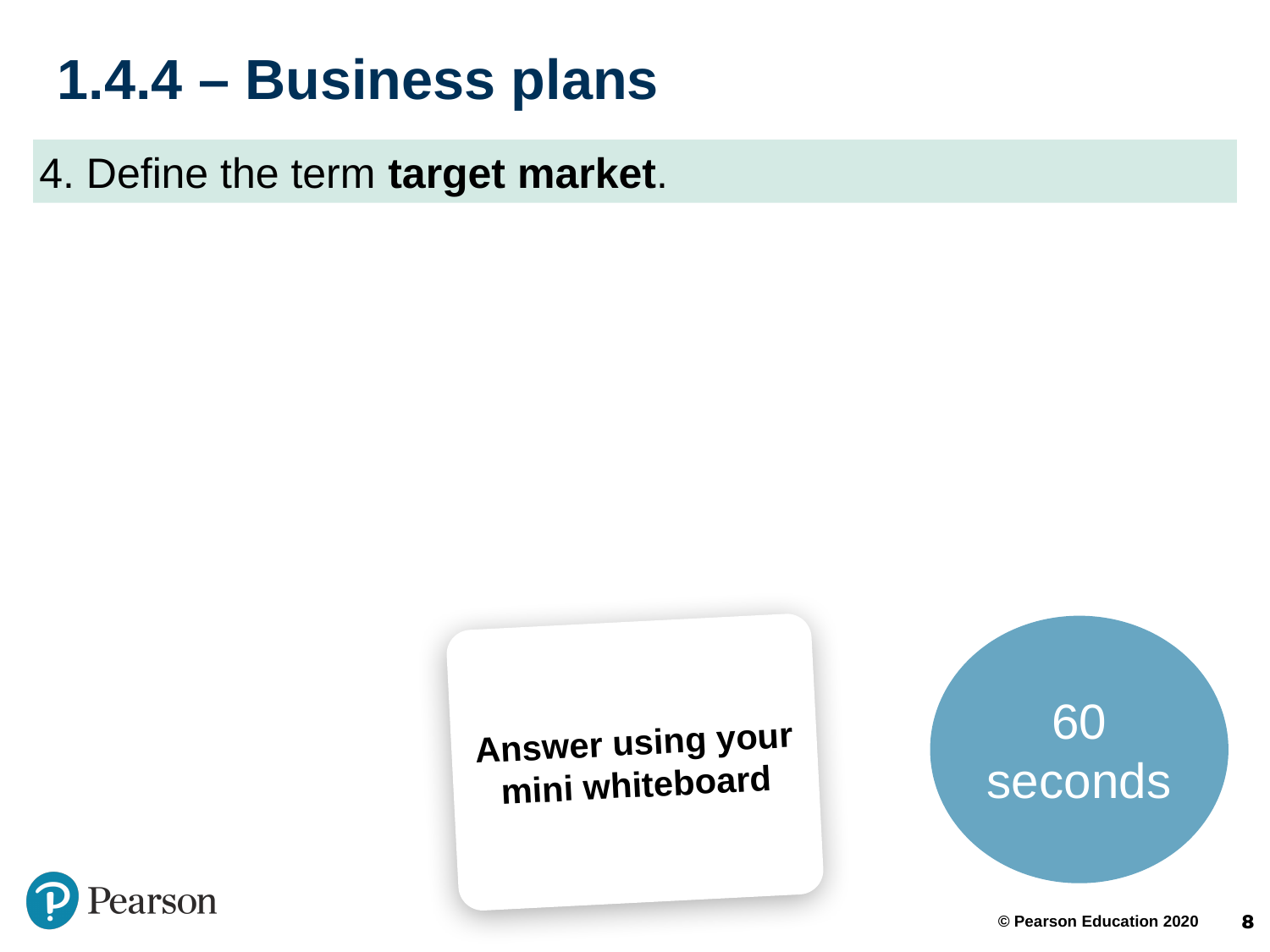

# 1.4.4 – Business plans
4. Define the term target market.

60 seconds

Answer using your mini whiteboard

8